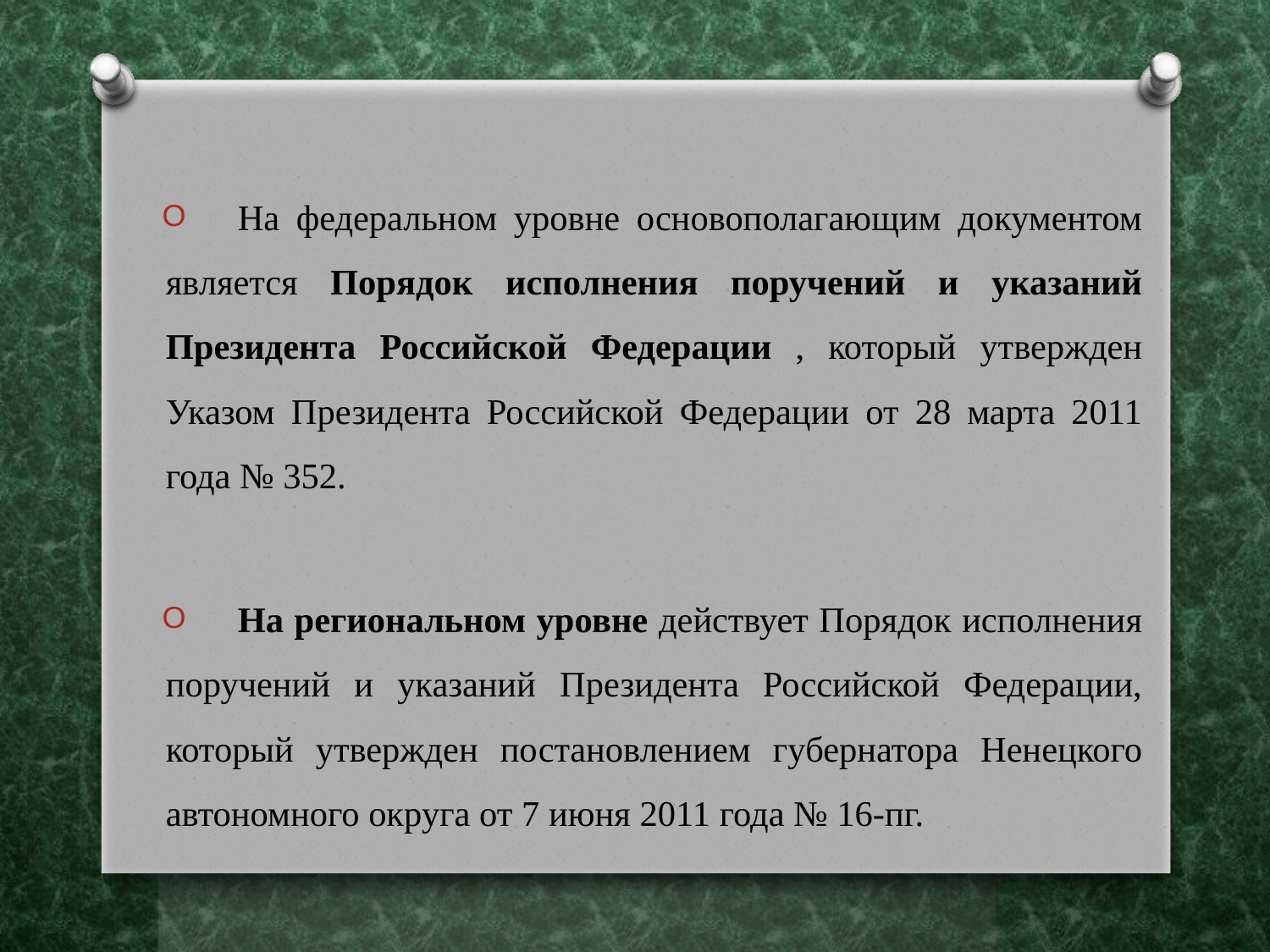

На федеральном уровне основополагающим документом является Порядок исполнения поручений и указаний Президента Российской Федерации , который утвержден Указом Президента Российской Федерации от 28 марта 2011 года № 352.

На региональном уровне действует Порядок исполнения поручений и указаний Президента Российской Федерации, который утвержден постановлением губернатора Ненецкого автономного округа от 7 июня 2011 года № 16-пг.